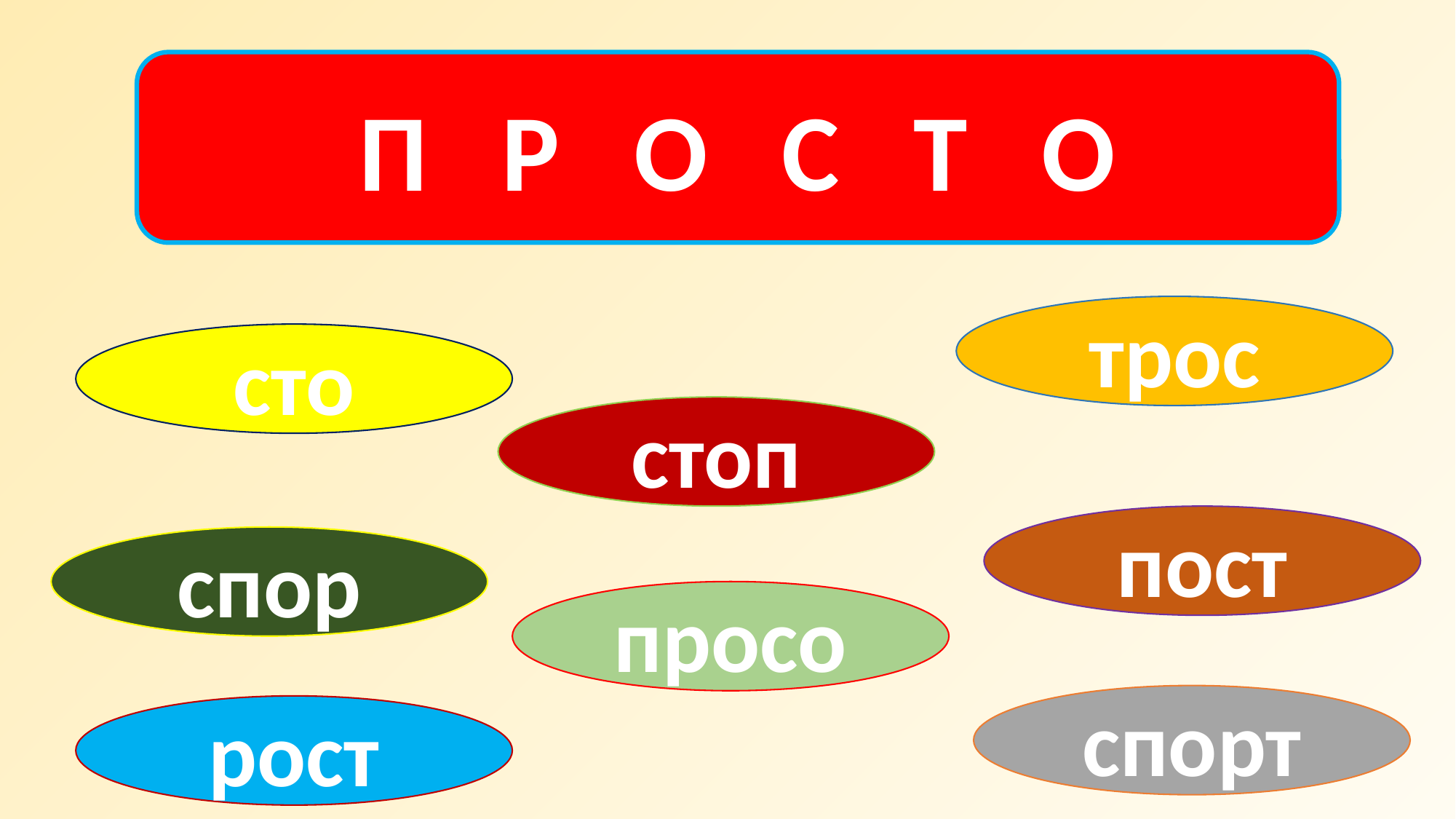

П   Р   О   С   Т   О
трос
сто
стоп
пост
спор
просо
спорт
рост